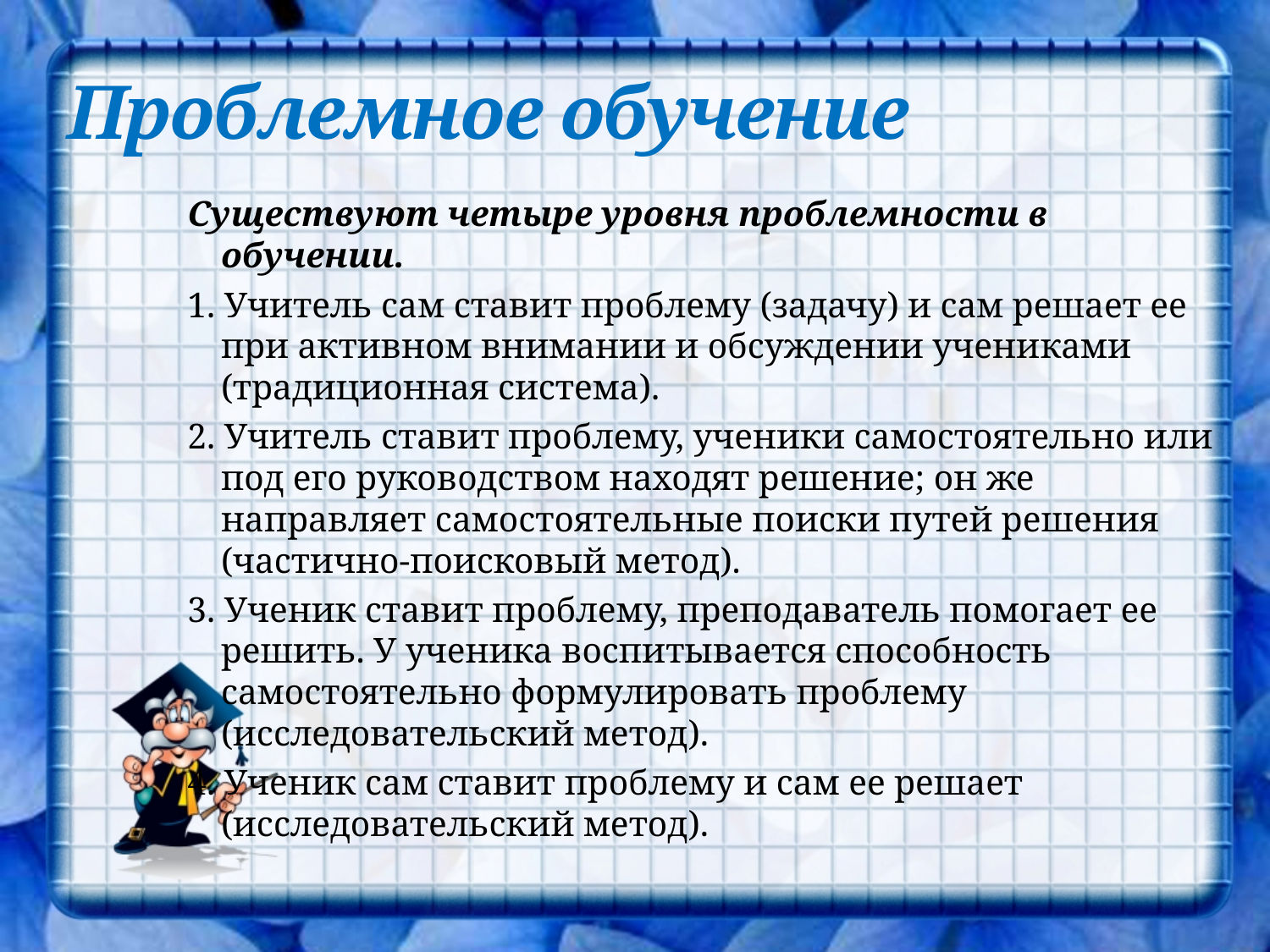

# Проблемное обучение
Существуют четыре уровня проблемности в обучении.
1. Учитель сам ставит проблему (задачу) и сам решает ее при активном внимании и обсуждении учени­ками (традиционная система).
2. Учитель ставит проблему, ученики самостоятельно или под его руководством находят решение; он же направляет самостоятельные поиски путей решения (частично-поисковый метод).
3. Ученик ставит проблему, преподаватель помогает ее решить. У ученика воспитывается способность самостоятельно формулировать проблему (исследовательский метод).
4. Ученик сам ставит проблему и сам ее решает (исследовательский метод).